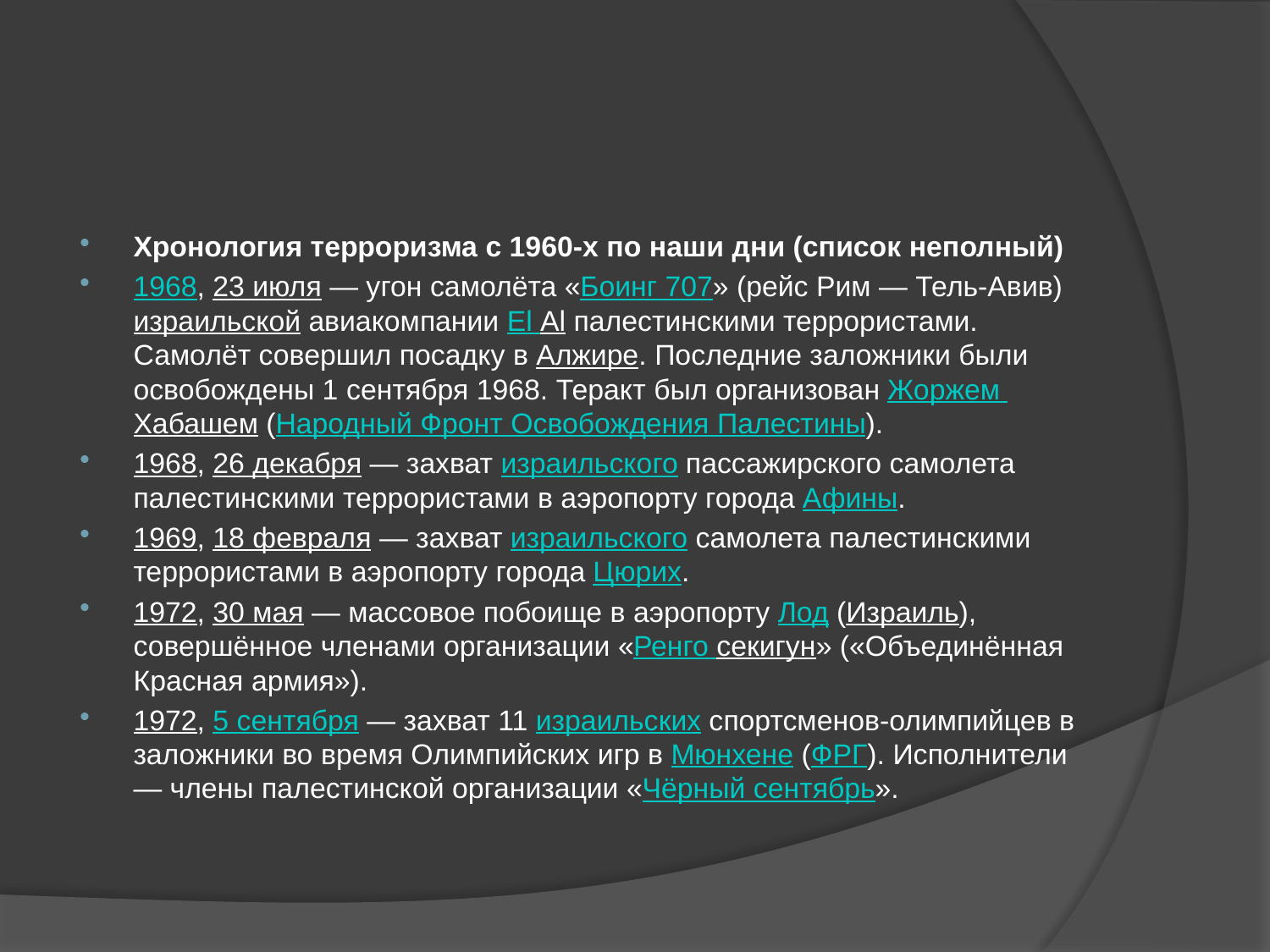

#
Хронология терроризма с 1960-х по наши дни (список неполный)
1968, 23 июля — угон самолёта «Боинг 707» (рейс Рим — Тель-Авив)израильской авиакомпании El Al палестинскими террористами. Самолёт совершил посадку в Алжире. Последние заложники были освобождены 1 сентября 1968. Теракт был организован Жоржем Хабашем (Народный Фронт Освобождения Палестины).
1968, 26 декабря — захват израильского пассажирского самолета палестинскими террористами в аэропорту города Афины.
1969, 18 февраля — захват израильского самолета палестинскими террористами в аэропорту города Цюрих.
1972, 30 мая — массовое побоище в аэропорту Лод (Израиль), совершённое членами организации «Ренго секигун» («Объединённая Красная армия»).
1972, 5 сентября — захват 11 израильских спортсменов-олимпийцев в заложники во время Олимпийских игр в Мюнхене (ФРГ). Исполнители — члены палестинской организации «Чёрный сентябрь».